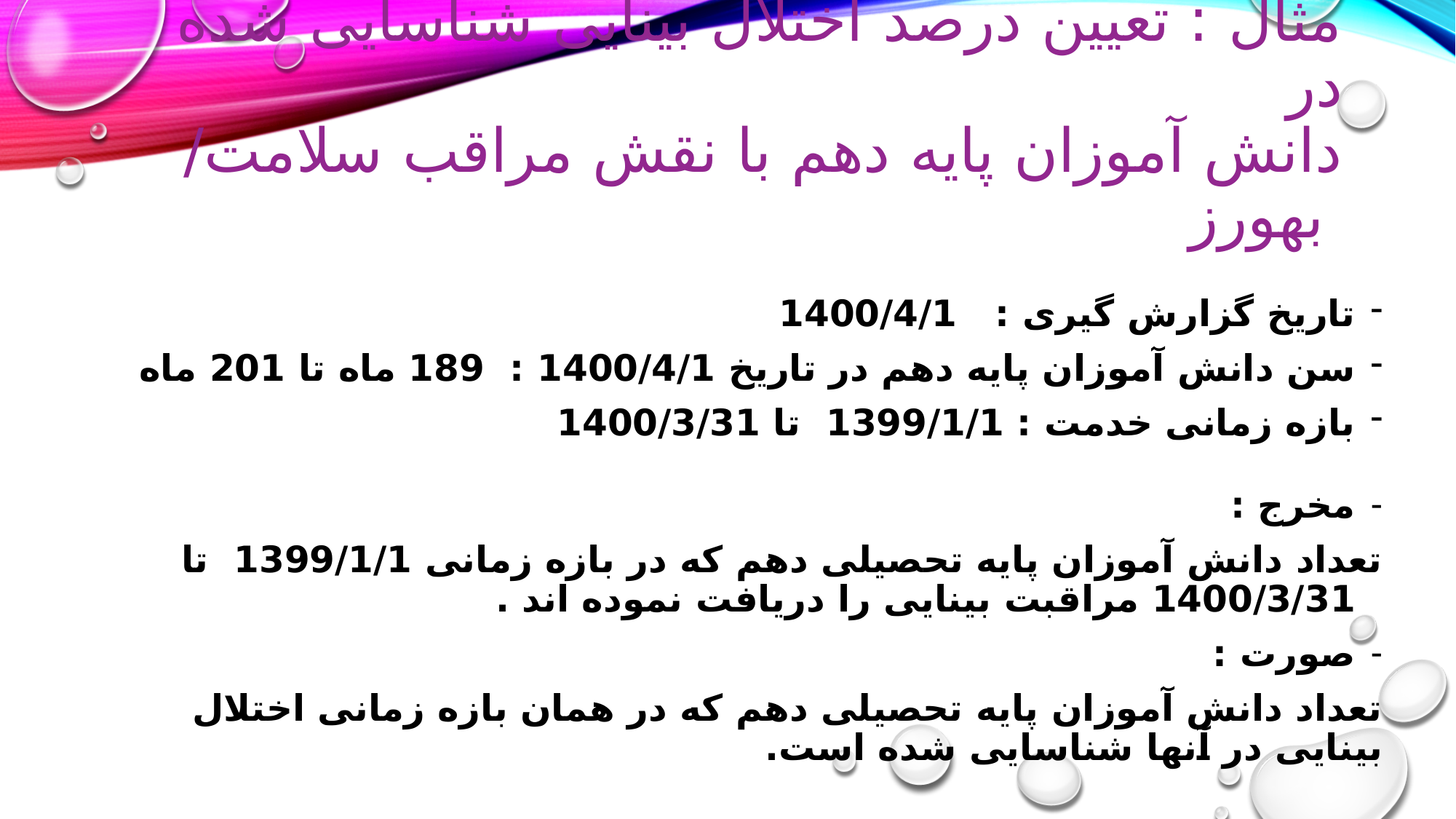

# مثال : تعیین درصد اختلال بینایی شناسایی شده در دانش آموزان پایه دهم با نقش مراقب سلامت/ بهورز
تاریخ گزارش گیری :   1400/4/1
سن دانش آموزان پایه دهم در تاریخ 1400/4/1 :  189 ماه تا 201 ماه
بازه زمانی خدمت : 1399/1/1  تا 1400/3/31

مخرج :
تعداد دانش آموزان پایه تحصیلی دهم که در بازه زمانی 1399/1/1  تا 1400/3/31 مراقبت بینایی را دریافت نموده اند .
صورت :
تعداد دانش آموزان پایه تحصیلی دهم که در همان بازه زمانی اختلال بینایی در آنها شناسایی شده است.